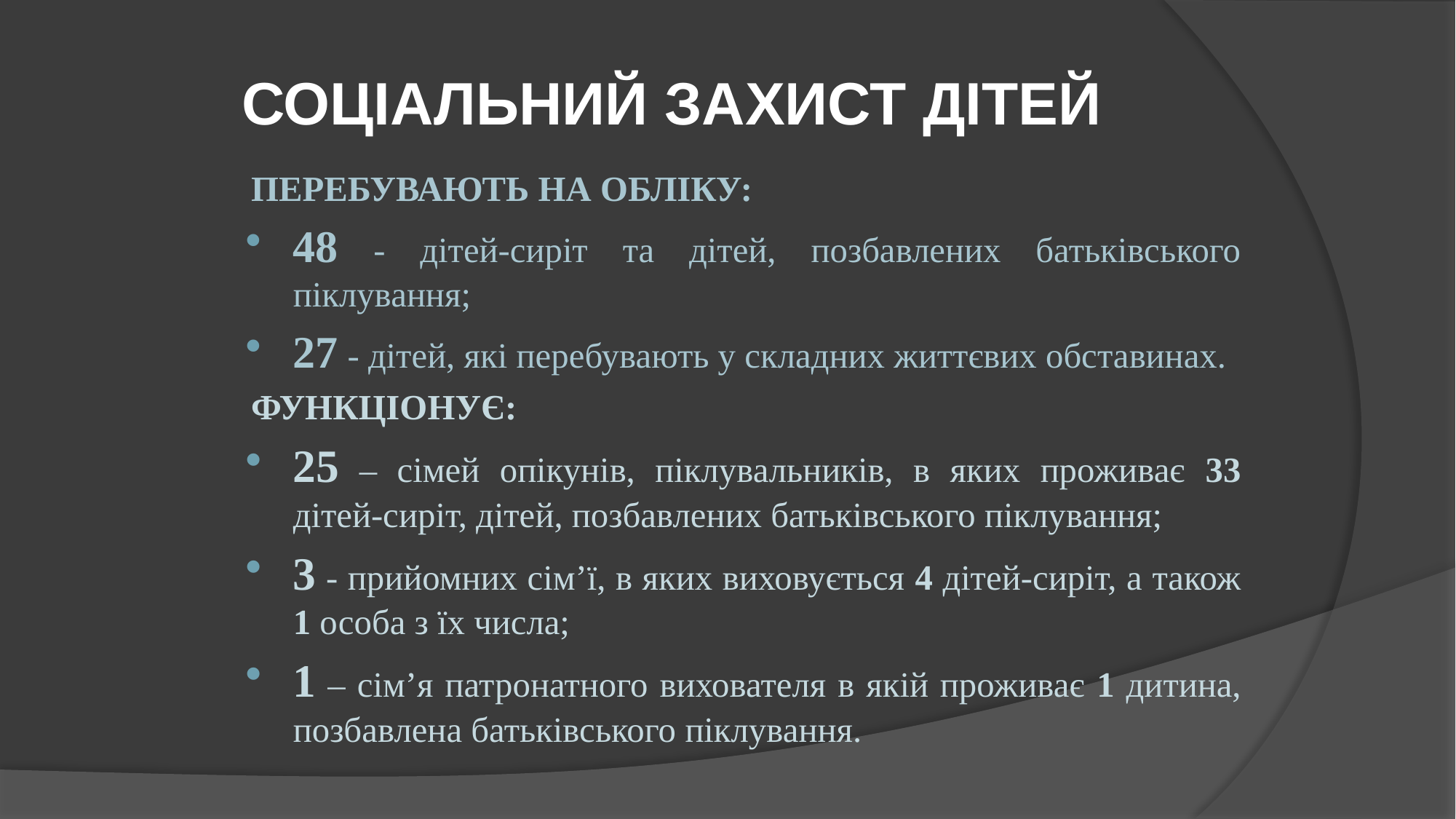

# СОЦІАЛЬНИЙ ЗАХИСТ ДІТЕЙ
ПЕРЕБУВАЮТЬ НА ОБЛІКУ:
48 - дітей-сиріт та дітей, позбавлених батьківського піклування;
27 - дітей, які перебувають у складних життєвих обставинах.
ФУНКЦІОНУЄ:
25 – сімей опікунів, піклувальників, в яких проживає 33 дітей-сиріт, дітей, позбавлених батьківського піклування;
3 - прийомних сім’ї, в яких виховується 4 дітей-сиріт, а також 1 особа з їх числа;
1 – сім’я патронатного вихователя в якій проживає 1 дитина, позбавлена батьківського піклування.